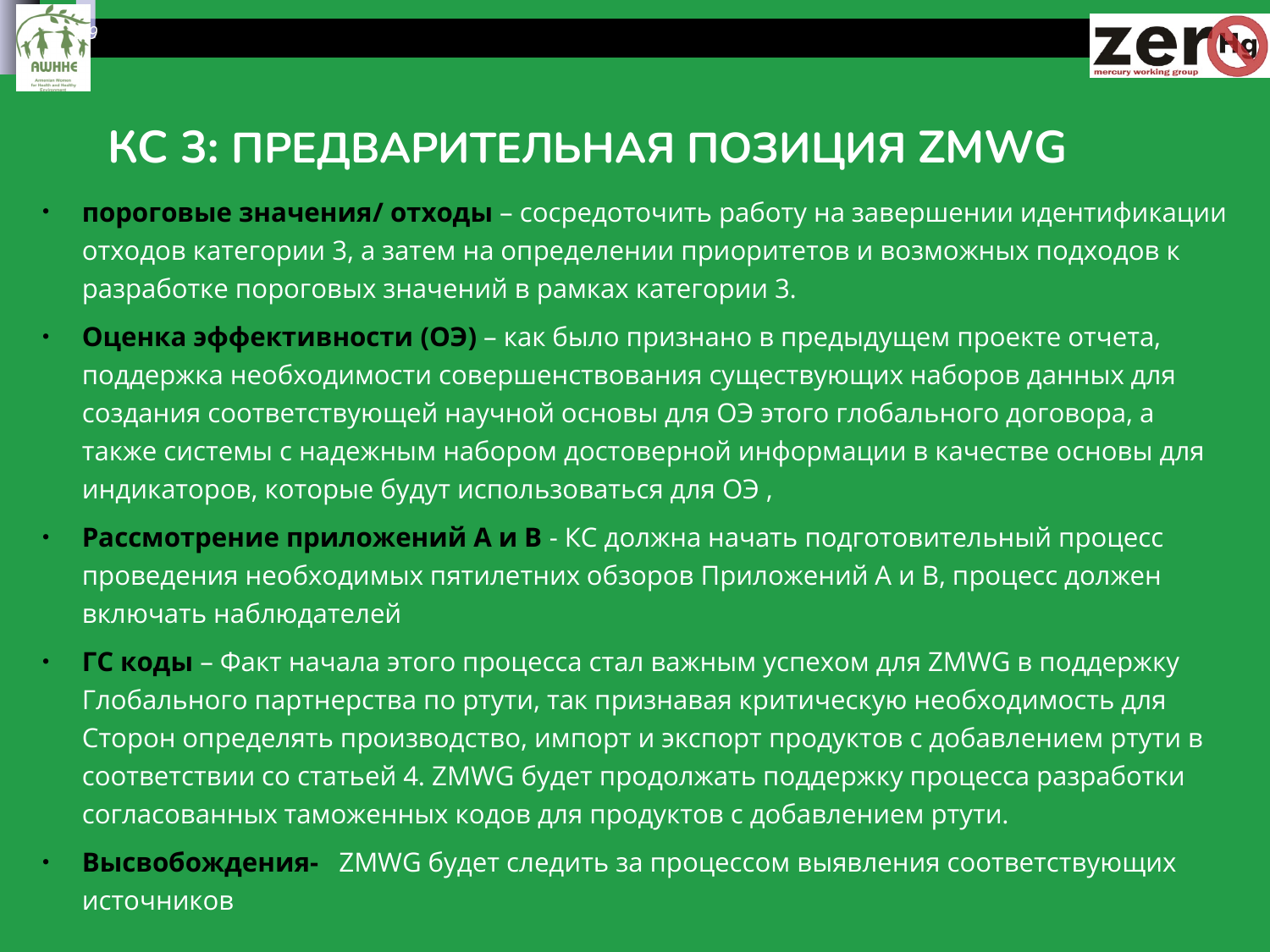

# КС 3: Предварительная позиция ZMWG
пороговые значения/ отходы – сосредоточить работу на завершении идентификации отходов категории 3, а затем на определении приоритетов и возможных подходов к разработке пороговых значений в рамках категории 3.
Оценка эффективности (ОЭ) – как было признано в предыдущем проекте отчета, поддержка необходимости совершенствования существующих наборов данных для создания соответствующей научной основы для ОЭ этого глобального договора, а также системы с надежным набором достоверной информации в качестве основы для индикаторов, которые будут использоваться для ОЭ ,
Рассмотрение приложений А и В - КС должна начать подготовительный процесс проведения необходимых пятилетних обзоров Приложений А и В, процесс должен включать наблюдателей
ГС коды – Факт начала этого процесса стал важным успехом для ZMWG в поддержку Глобального партнерства по ртути, так признавая критическую необходимость для Сторон определять производство, импорт и экспорт продуктов с добавлением ртути в соответствии со статьей 4. ZMWG будет продолжать поддержку процесса разработки согласованных таможенных кодов для продуктов с добавлением ртути.
Высвобождения-   ZMWG будет следить за процессом выявления соответствующих источников